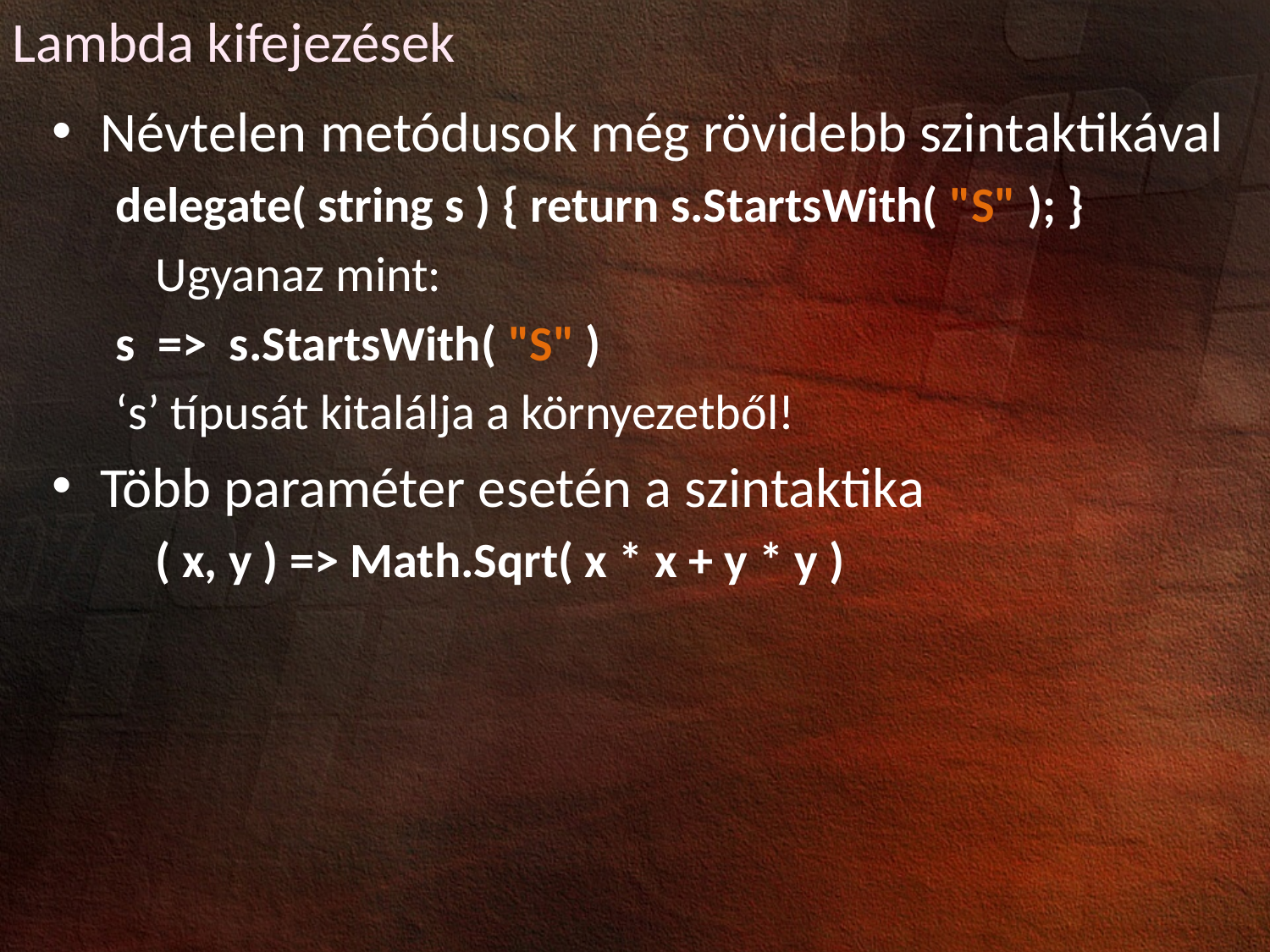

Lambda kifejezések
Névtelen metódusok még rövidebb szintaktikával
delegate( string s ) { return s.StartsWith( "S" ); }
	Ugyanaz mint:
s  =>  s.StartsWith( "S" )
‘s’ típusát kitalálja a környezetből!
Több paraméter esetén a szintaktika
	( x, y ) => Math.Sqrt( x * x + y * y )